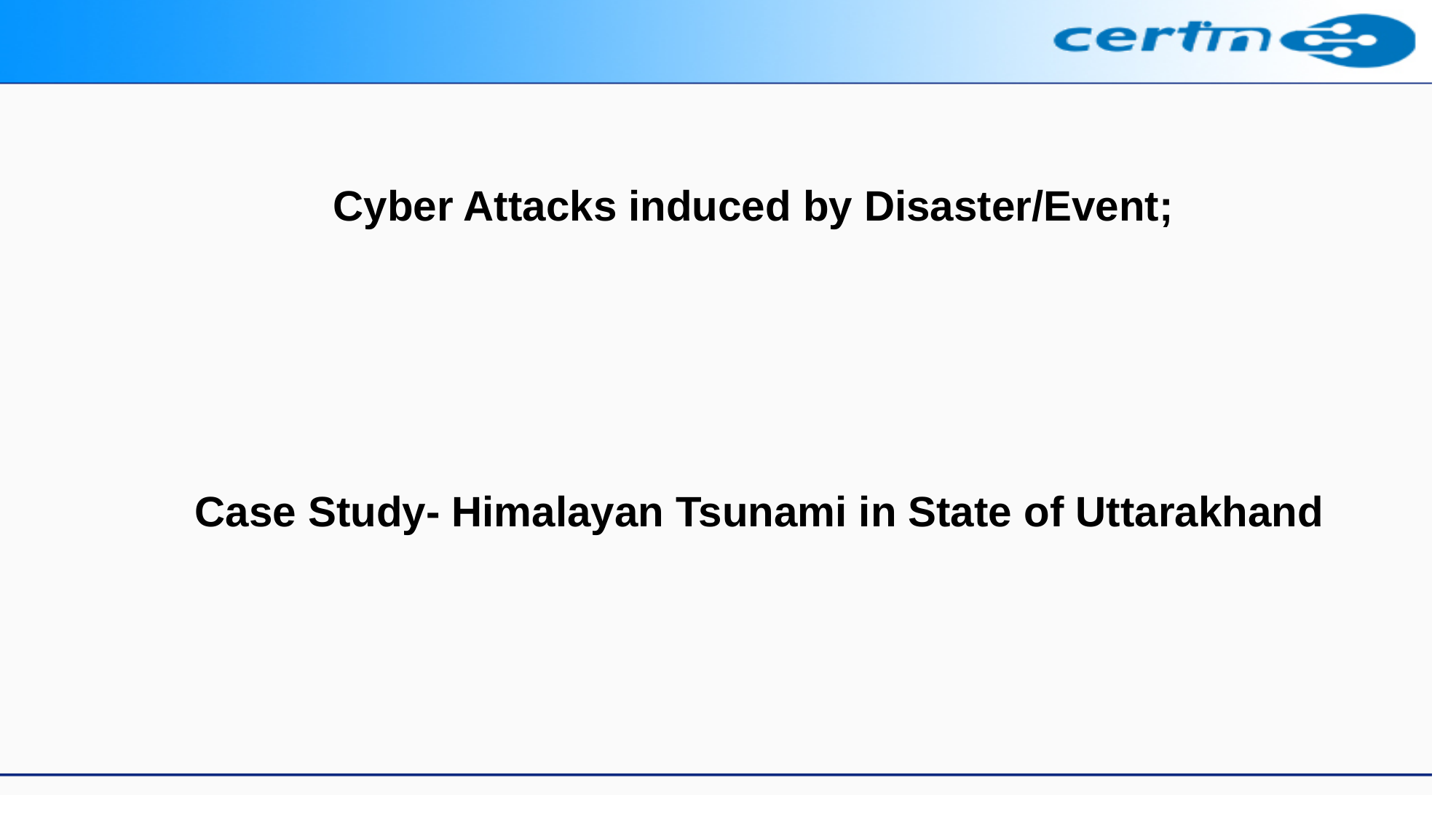

Cyber Attacks induced by Disaster/Event;

Case Study- Himalayan Tsunami in State of Uttarakhand